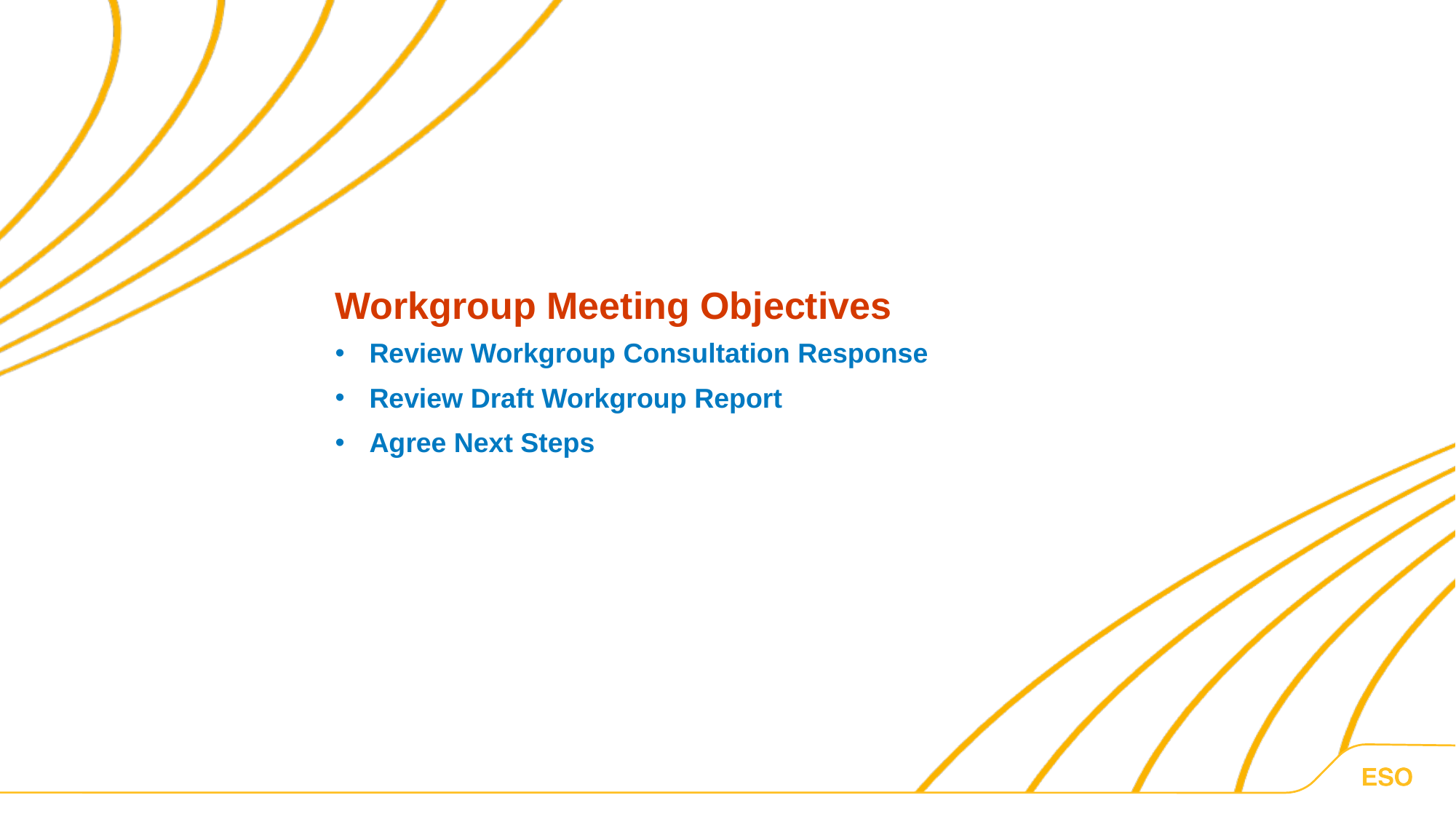

Workgroup Meeting Objectives
Review Workgroup Consultation Response
Review Draft Workgroup Report
Agree Next Steps